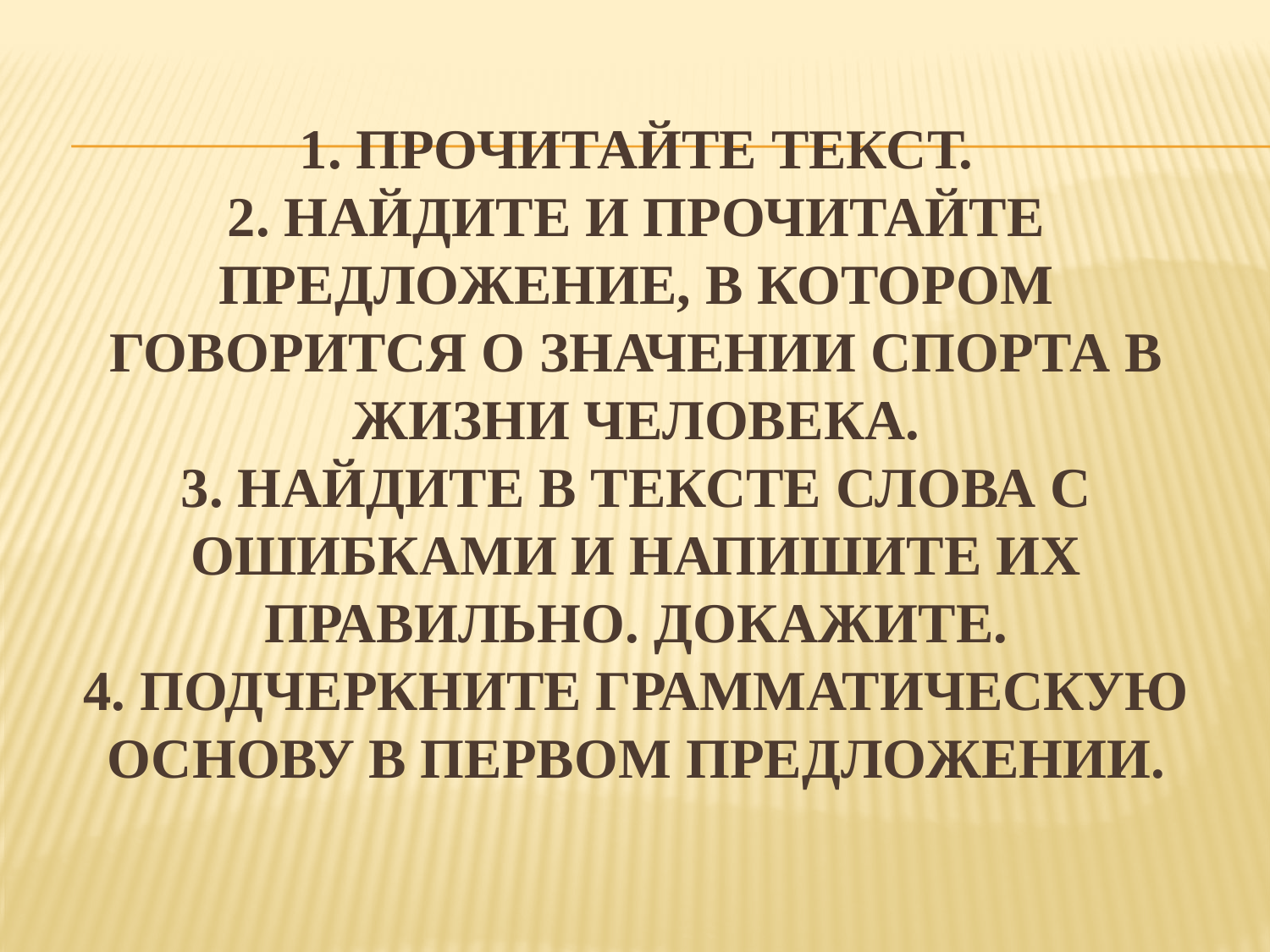

# 1. Прочитайте текст. 2. Найдите и прочитайте предложение, в котором говорится о значении спорта в жизни человека. 3. найдите в тексте слова с ошибками и напишите их правильно. Докажите. 4. Подчеркните грамматическую основу в первом предложении.